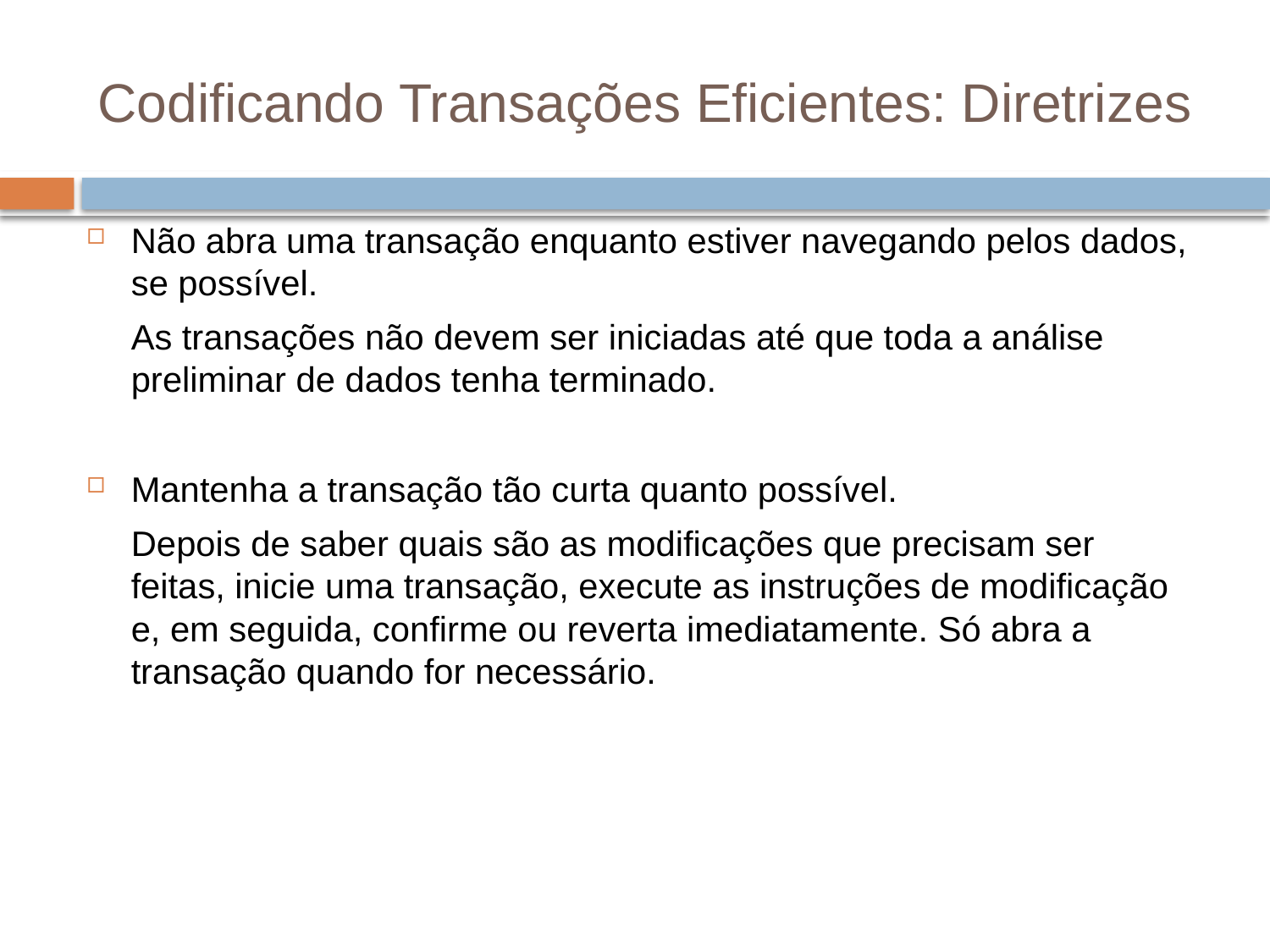

# Codificando Transações Eficientes: Diretrizes
Não abra uma transação enquanto estiver navegando pelos dados, se possível.
As transações não devem ser iniciadas até que toda a análise preliminar de dados tenha terminado.

Mantenha a transação tão curta quanto possível.
Depois de saber quais são as modificações que precisam ser feitas, inicie uma transação, execute as instruções de modificação e, em seguida, confirme ou reverta imediatamente. Só abra a transação quando for necessário.